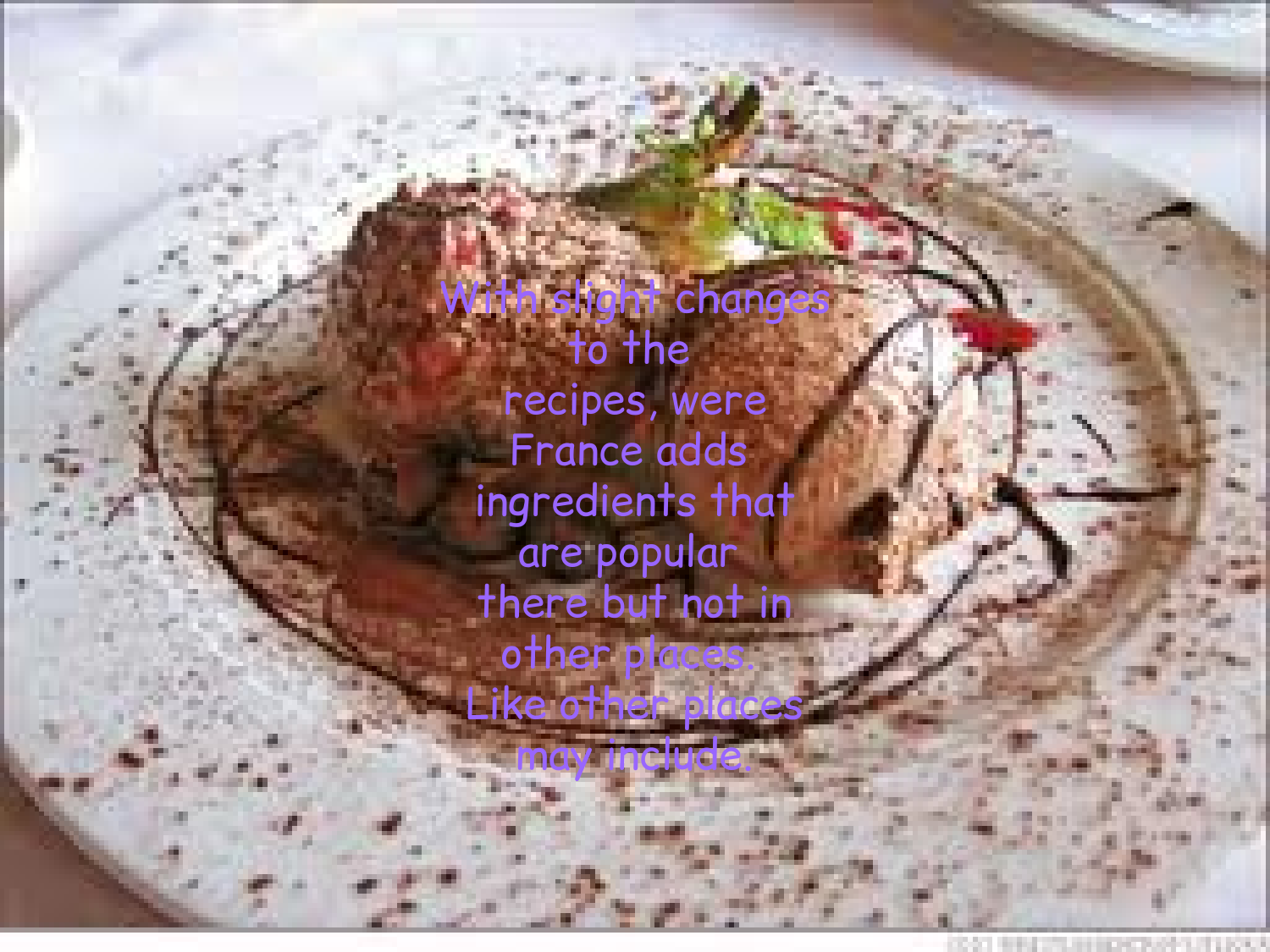

With slight changes to the
recipes, were France adds
ingredients that are popular
there but not in other places.
Like other places may include.